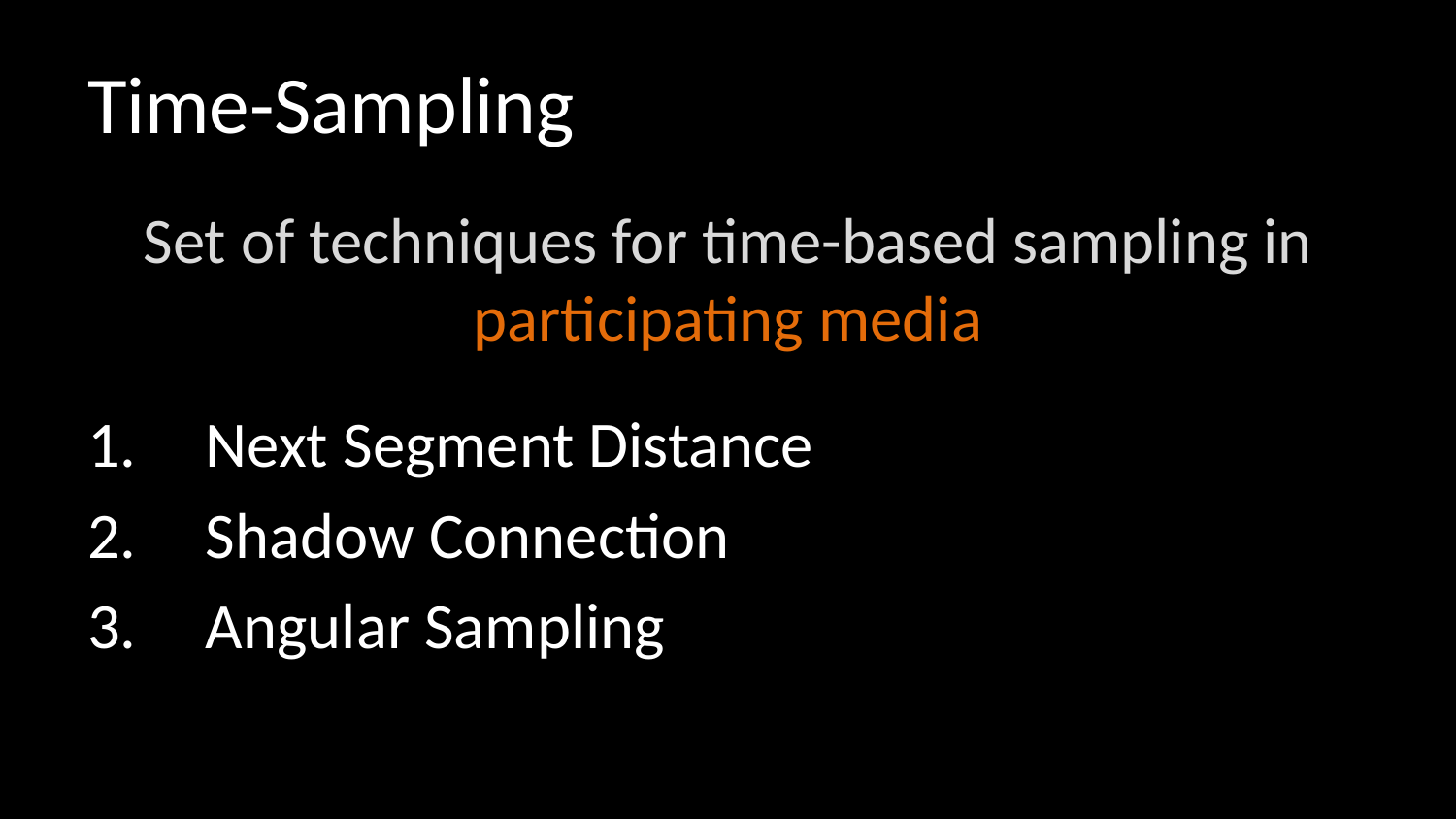

# Time-Sampling
Set of techniques for time-based sampling in participating media
Next Segment Distance
Shadow Connection
Angular Sampling